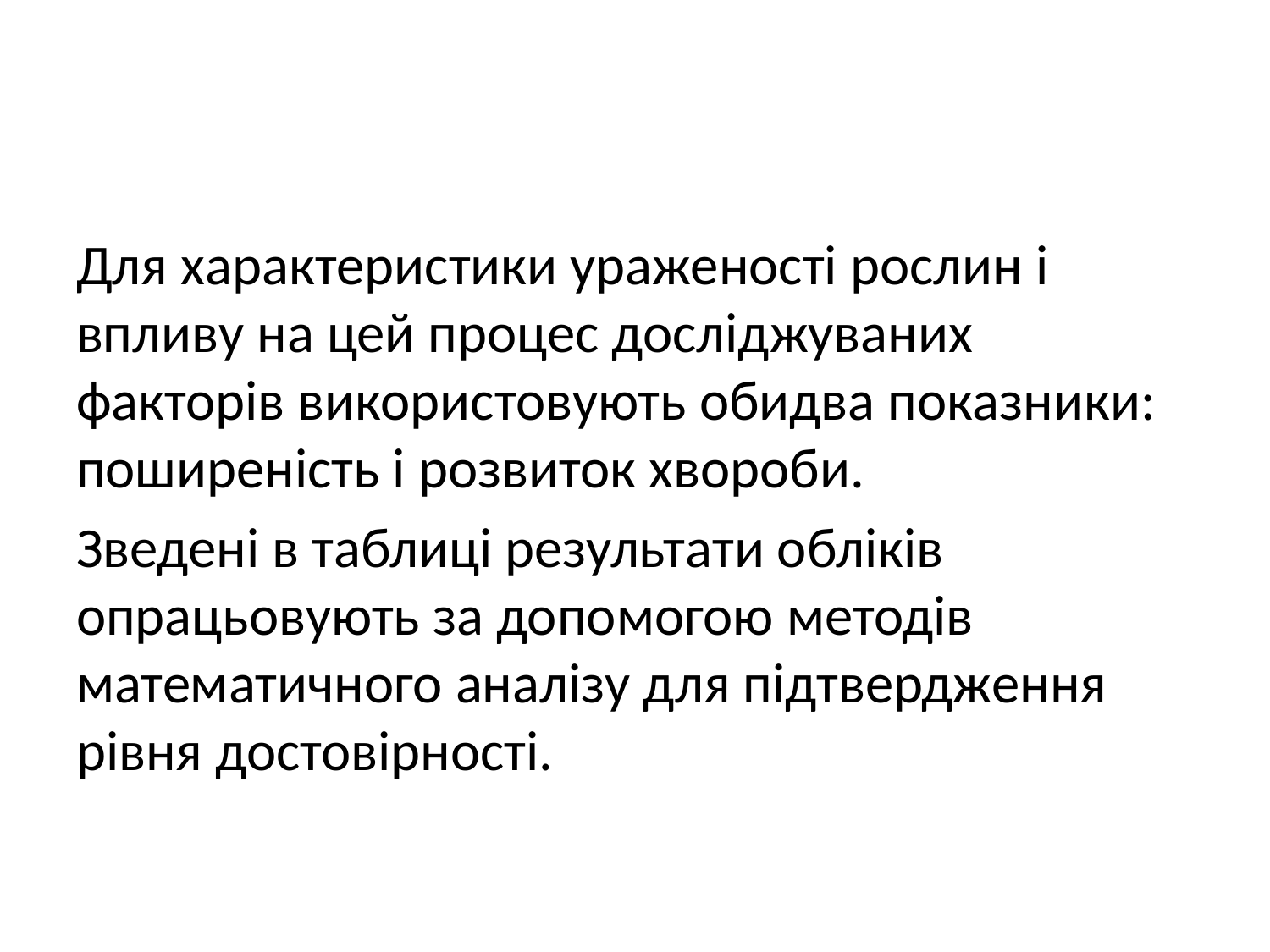

Для характеристики ураженості рослин і впливу на цей процес досліджуваних факторів використовують обидва показники: поширеність і розвиток хвороби.
Зведені в таблиці результати обліків опрацьовують за допомогою методів математичного аналізу для підтвердження рівня достовірності.